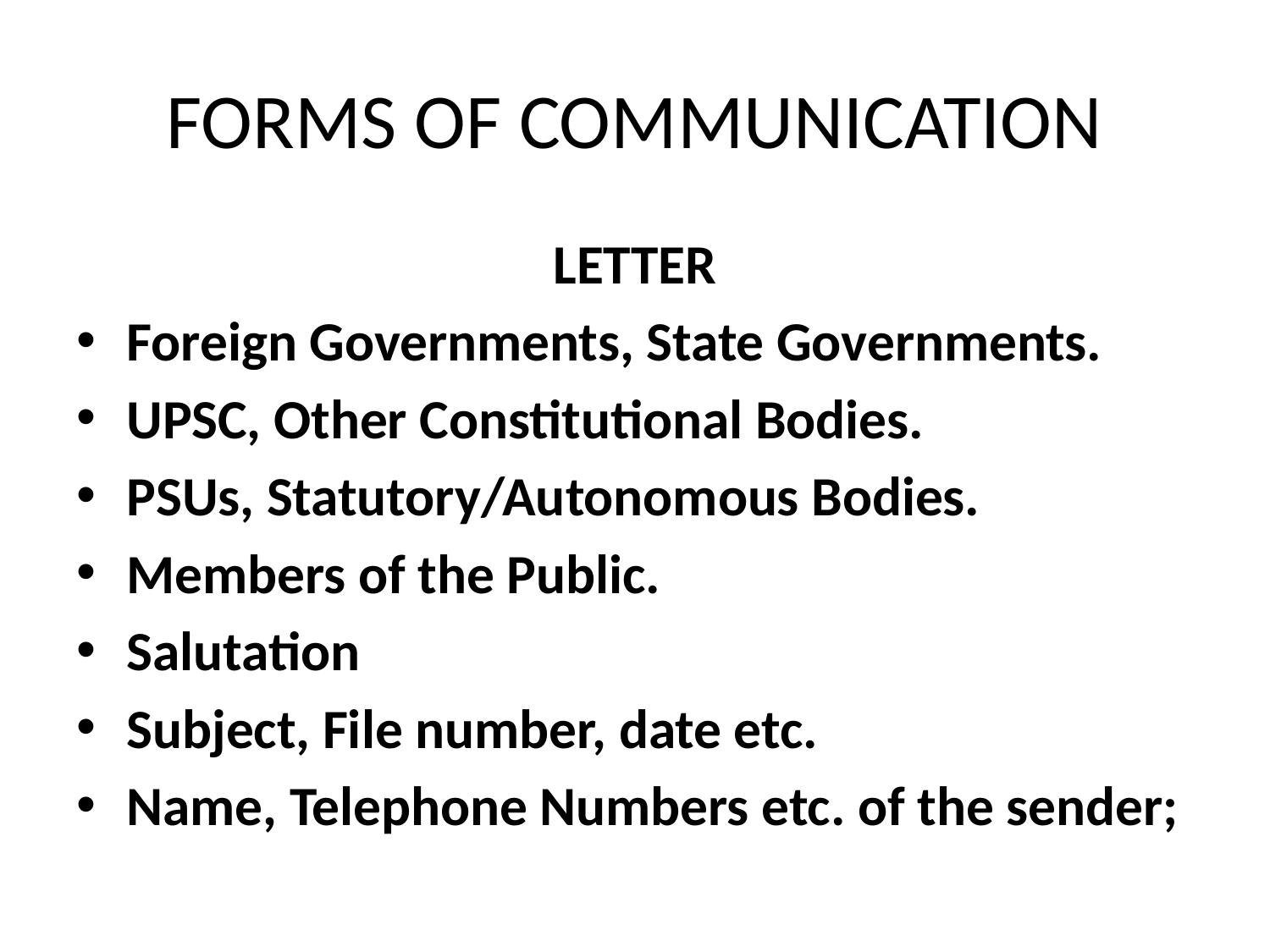

# FORMS OF COMMUNICATION
LETTER
Foreign Governments, State Governments.
UPSC, Other Constitutional Bodies.
PSUs, Statutory/Autonomous Bodies.
Members of the Public.
Salutation
Subject, File number, date etc.
Name, Telephone Numbers etc. of the sender;